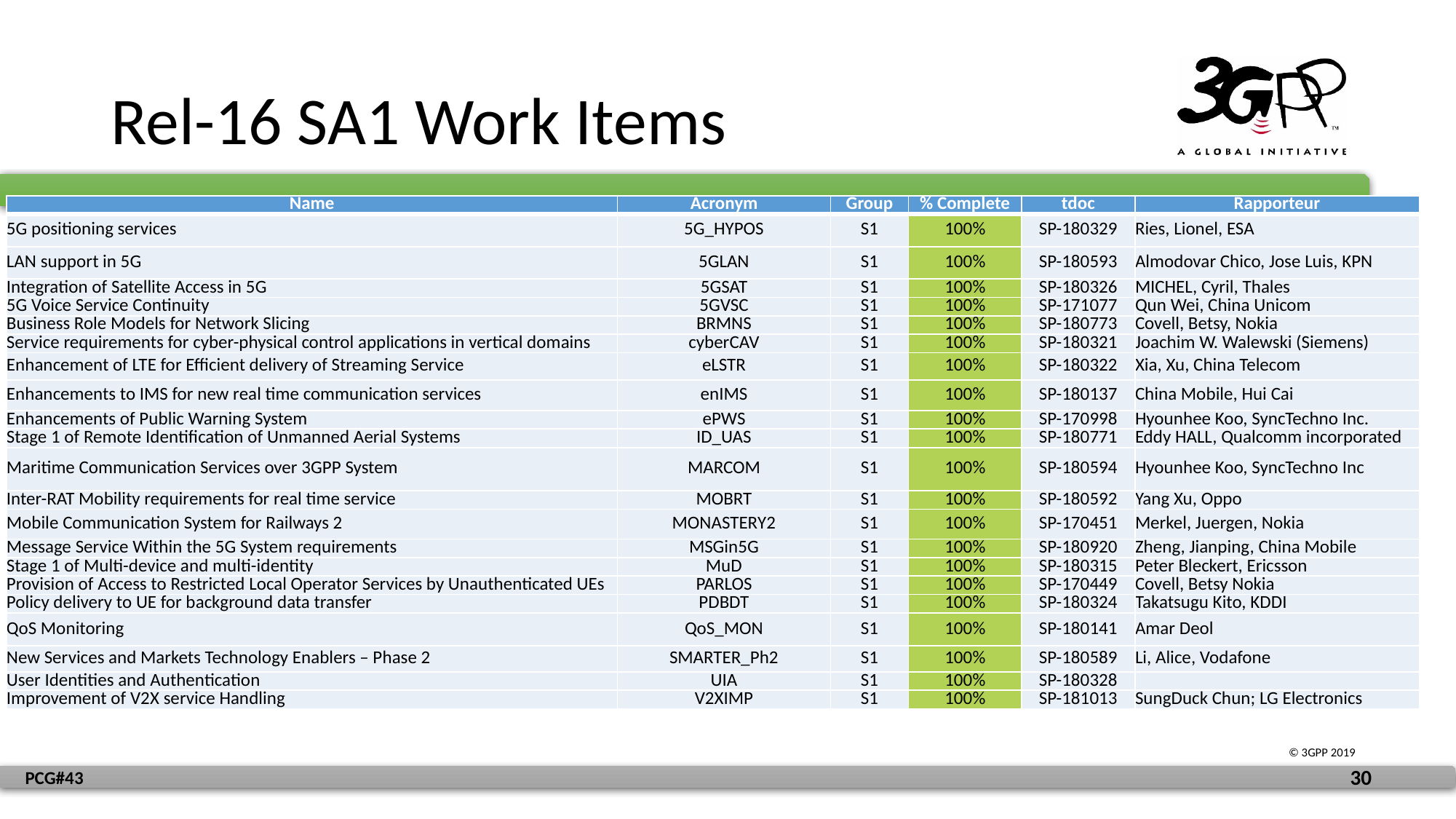

# Rel-16 SA1 Work Items
| Name | Acronym | Group | % Complete | tdoc | Rapporteur |
| --- | --- | --- | --- | --- | --- |
| 5G positioning services | 5G\_HYPOS | S1 | 100% | SP-180329 | Ries, Lionel, ESA |
| LAN support in 5G | 5GLAN | S1 | 100% | SP-180593 | Almodovar Chico, Jose Luis, KPN |
| Integration of Satellite Access in 5G | 5GSAT | S1 | 100% | SP-180326 | MICHEL, Cyril, Thales |
| 5G Voice Service Continuity | 5GVSC | S1 | 100% | SP-171077 | Qun Wei, China Unicom |
| Business Role Models for Network Slicing | BRMNS | S1 | 100% | SP-180773 | Covell, Betsy, Nokia |
| Service requirements for cyber-physical control applications in vertical domains | cyberCAV | S1 | 100% | SP-180321 | Joachim W. Walewski (Siemens) |
| Enhancement of LTE for Efficient delivery of Streaming Service | eLSTR | S1 | 100% | SP-180322 | Xia, Xu, China Telecom |
| Enhancements to IMS for new real time communication services | enIMS | S1 | 100% | SP-180137 | China Mobile, Hui Cai |
| Enhancements of Public Warning System | ePWS | S1 | 100% | SP-170998 | Hyounhee Koo, SyncTechno Inc. |
| Stage 1 of Remote Identification of Unmanned Aerial Systems | ID\_UAS | S1 | 100% | SP-180771 | Eddy HALL, Qualcomm incorporated |
| Maritime Communication Services over 3GPP System | MARCOM | S1 | 100% | SP-180594 | Hyounhee Koo, SyncTechno Inc |
| Inter-RAT Mobility requirements for real time service | MOBRT | S1 | 100% | SP-180592 | Yang Xu, Oppo |
| Mobile Communication System for Railways 2 | MONASTERY2 | S1 | 100% | SP-170451 | Merkel, Juergen, Nokia |
| Message Service Within the 5G System requirements | MSGin5G | S1 | 100% | SP-180920 | Zheng, Jianping, China Mobile |
| Stage 1 of Multi-device and multi-identity | MuD | S1 | 100% | SP-180315 | Peter Bleckert, Ericsson |
| Provision of Access to Restricted Local Operator Services by Unauthenticated UEs | PARLOS | S1 | 100% | SP-170449 | Covell, Betsy Nokia |
| Policy delivery to UE for background data transfer | PDBDT | S1 | 100% | SP-180324 | Takatsugu Kito, KDDI |
| QoS Monitoring | QoS\_MON | S1 | 100% | SP-180141 | Amar Deol |
| New Services and Markets Technology Enablers – Phase 2 | SMARTER\_Ph2 | S1 | 100% | SP-180589 | Li, Alice, Vodafone |
| User Identities and Authentication | UIA | S1 | 100% | SP-180328 |  |
| Improvement of V2X service Handling | V2XIMP | S1 | 100% | SP-181013 | SungDuck Chun; LG Electronics |